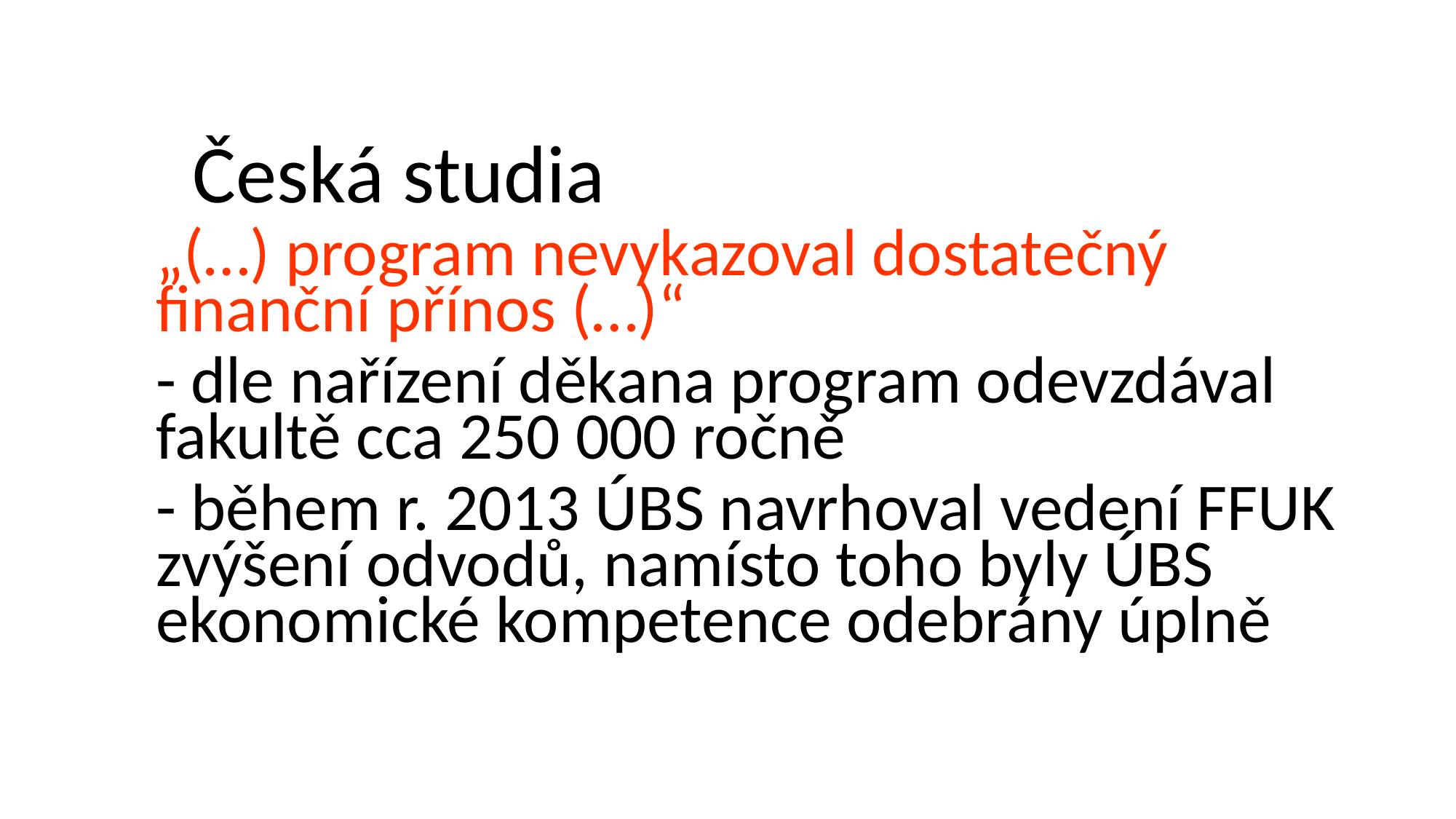

# Česká studia
„(…) program nevykazoval dostatečný finanční přínos (…)“
- dle nařízení děkana program odevzdával fakultě cca 250 000 ročně
- během r. 2013 ÚBS navrhoval vedení FFUK zvýšení odvodů, namísto toho byly ÚBS ekonomické kompetence odebrány úplně